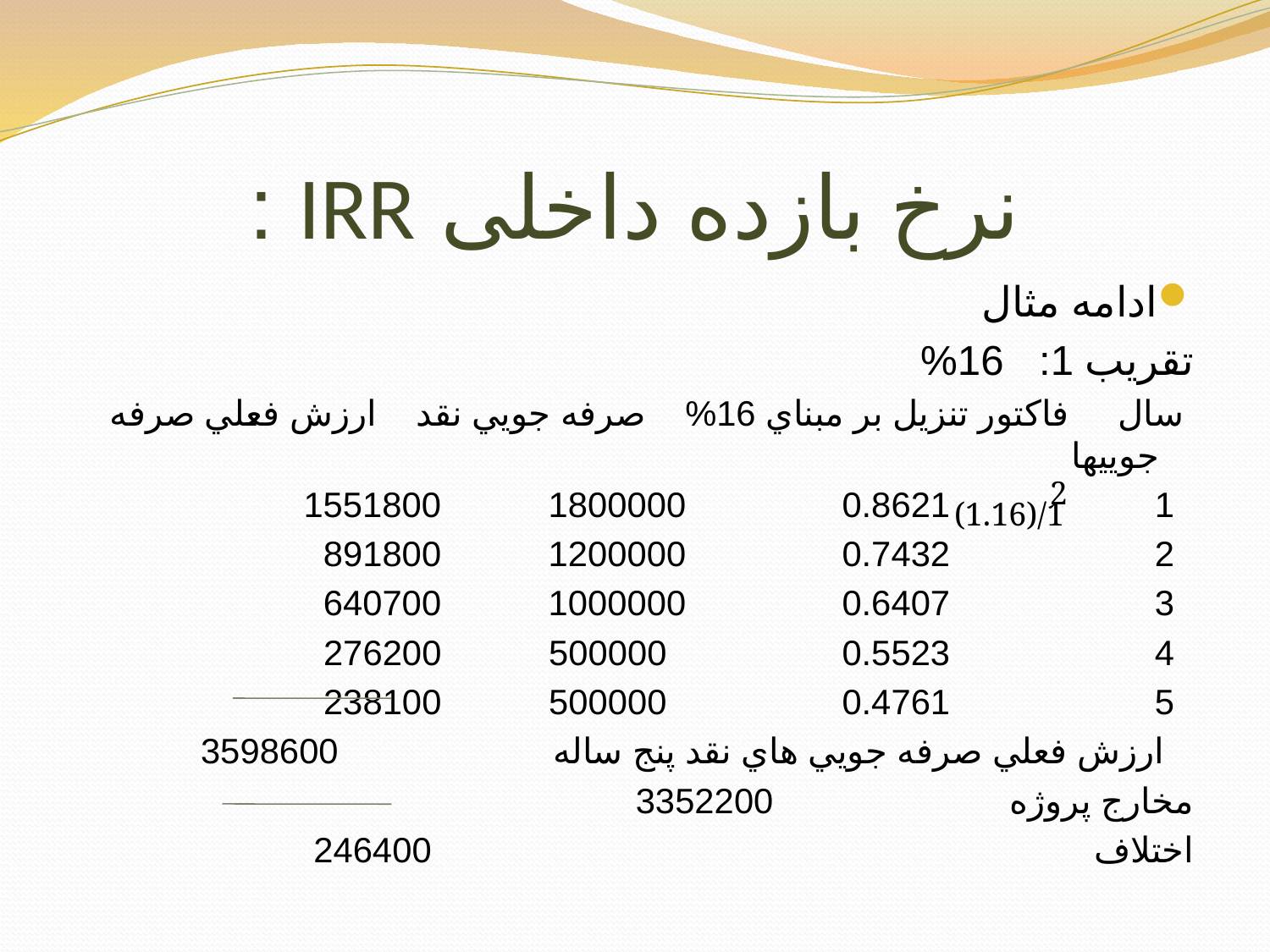

# نرخ بازده داخلی IRR :
ادامه مثال
تقريب 1:   16%
 سال     فاكتور تنزيل بر مبناي 16%    صرفه جويي نقد    ارزش فعلي صرفه جوييها
  1                     0.8621                1800000           1551800
  2                     0.7432                1200000           891800
  3                     0.6407                1000000           640700
  4                     0.5523                  500000           276200
  5                     0.4761                  500000           238100
   ارزش فعلي صرفه جويي هاي نقد پنج ساله                      3598600
مخارج پروژه			      		    3352200
اختلاف                                                                    246400
2
(1.16)/1